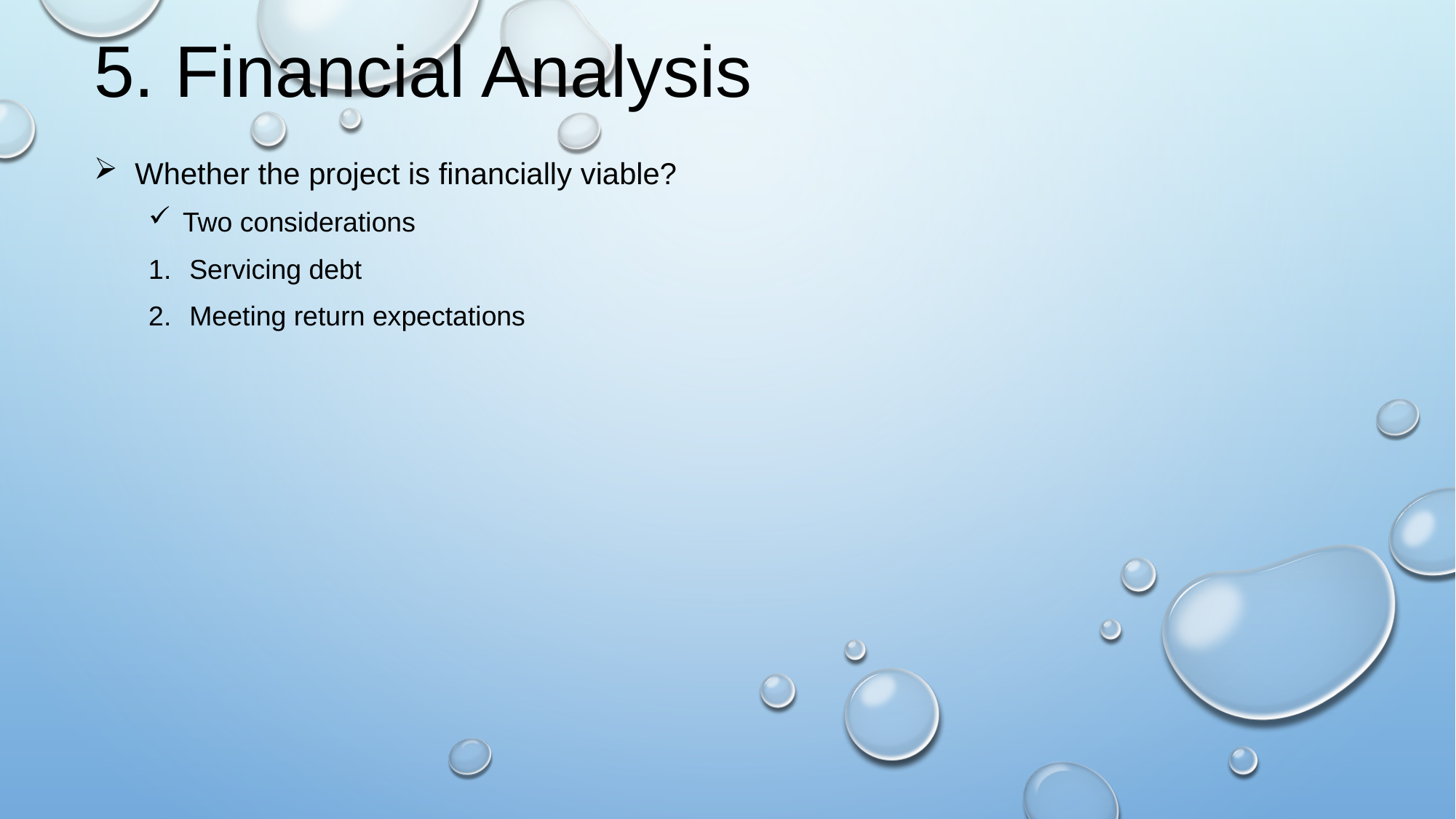

# 5. Financial Analysis
Whether the project is financially viable?
Two considerations
Servicing debt
Meeting return expectations